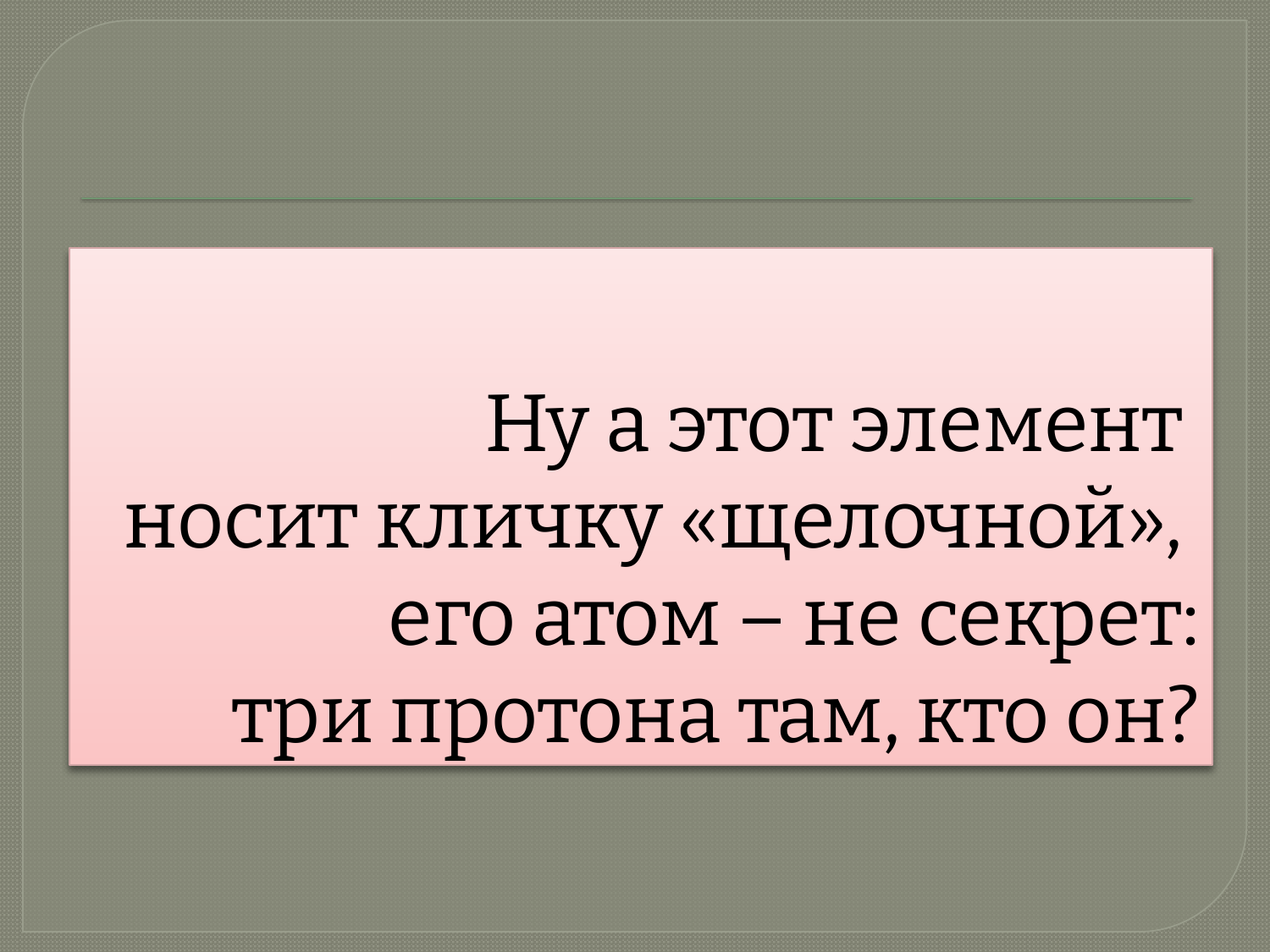

# Ну а этот элемент носит кличку «щелочной», его атом – не секрет: три протона там, кто он?